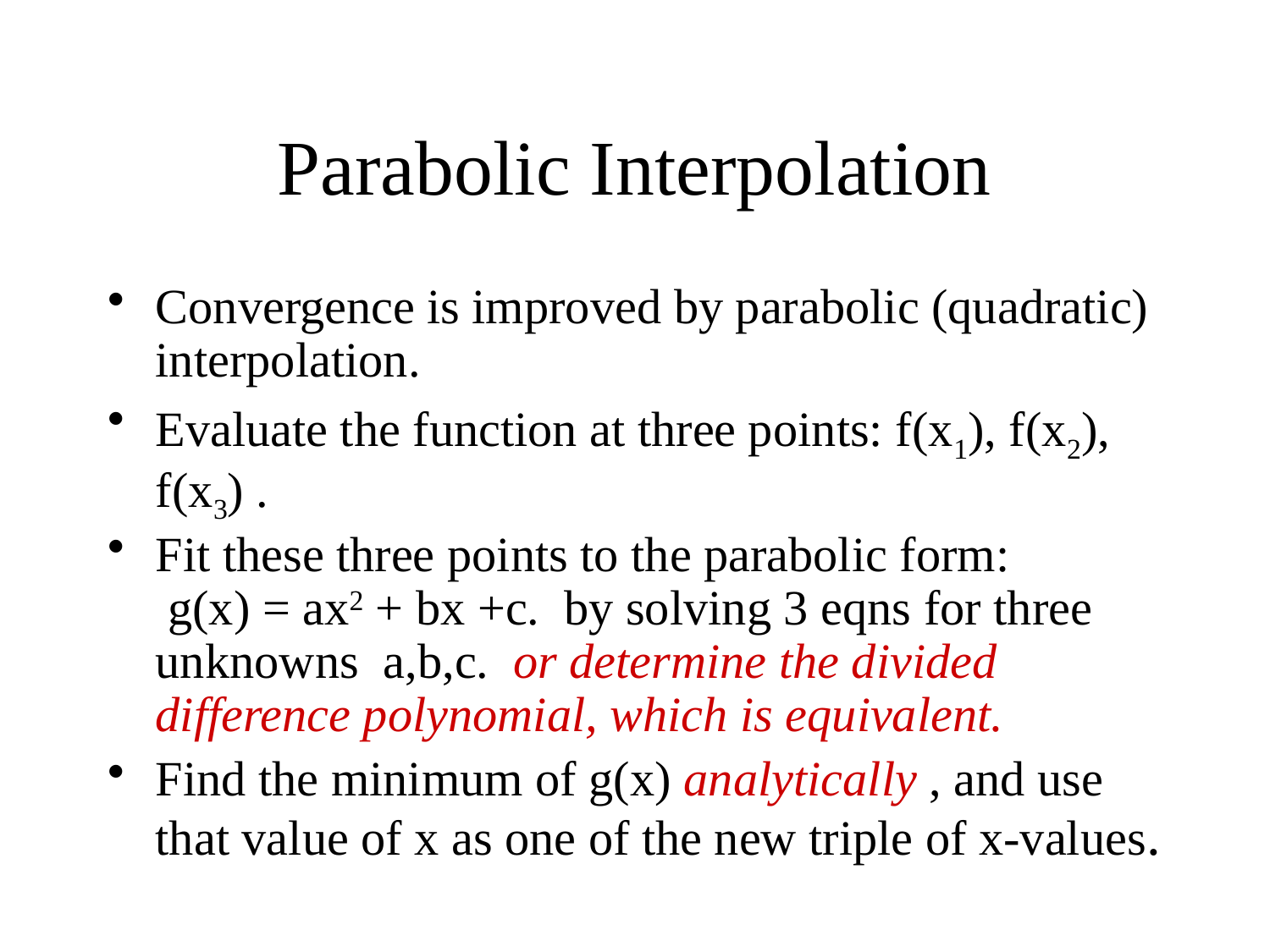

# Parabolic Interpolation
Convergence is improved by parabolic (quadratic) interpolation.
Evaluate the function at three points: f(x1), f(x2), f(x3) .
Fit these three points to the parabolic form:
 g(x) = ax2 + bx +c.  by solving 3 eqns for three  unknowns  a,b,c.  or determine the divided difference polynomial, which is equivalent.
Find the minimum of g(x) analytically , and use that value of x as one of the new triple of x-values.